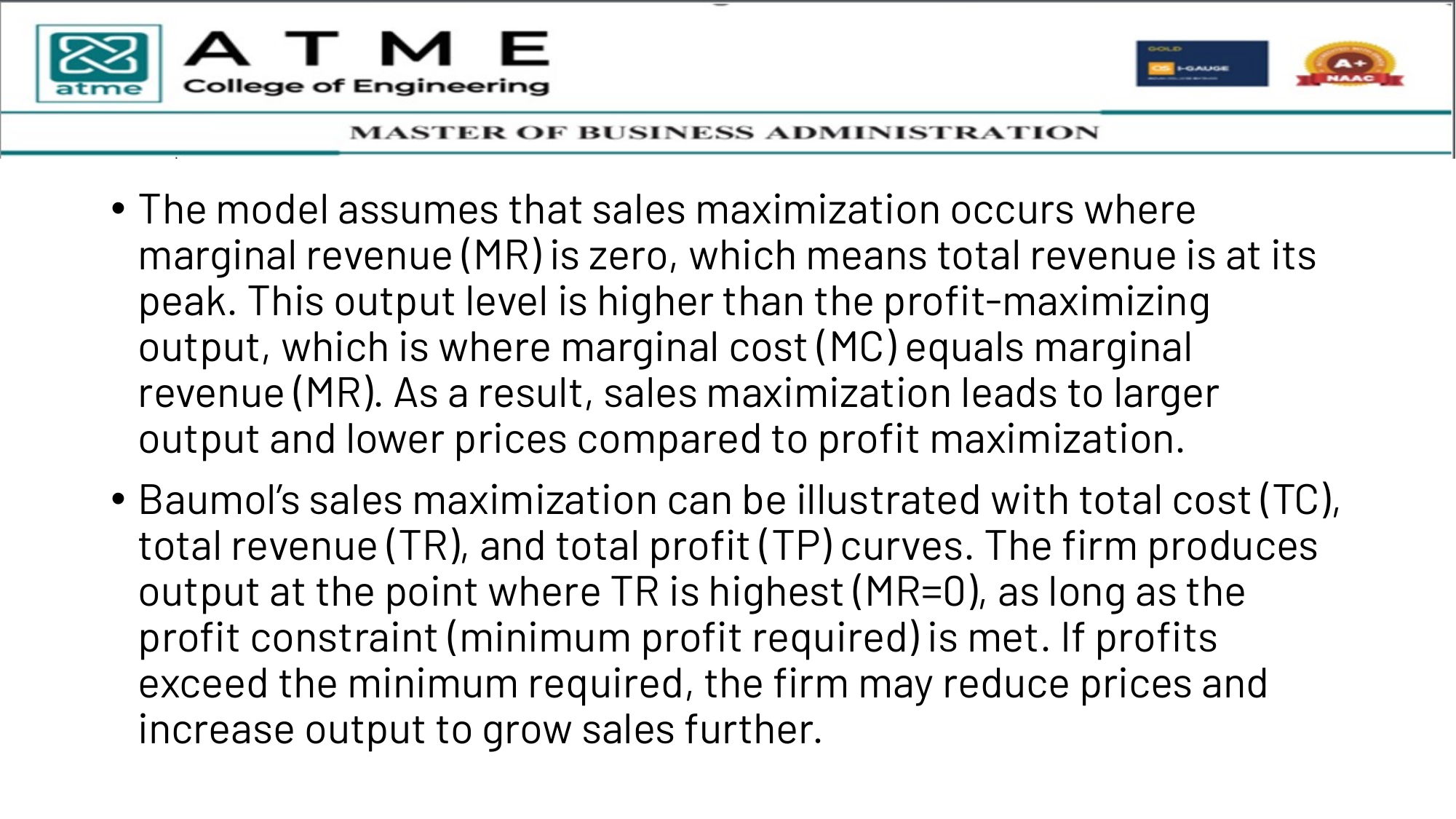

The model assumes that sales maximization occurs where marginal revenue (MR) is zero, which means total revenue is at its peak. This output level is higher than the profit-maximizing output, which is where marginal cost (MC) equals marginal revenue (MR). As a result, sales maximization leads to larger output and lower prices compared to profit maximization.
Baumol’s sales maximization can be illustrated with total cost (TC), total revenue (TR), and total profit (TP) curves. The firm produces output at the point where TR is highest (MR=0), as long as the profit constraint (minimum profit required) is met. If profits exceed the minimum required, the firm may reduce prices and increase output to grow sales further.